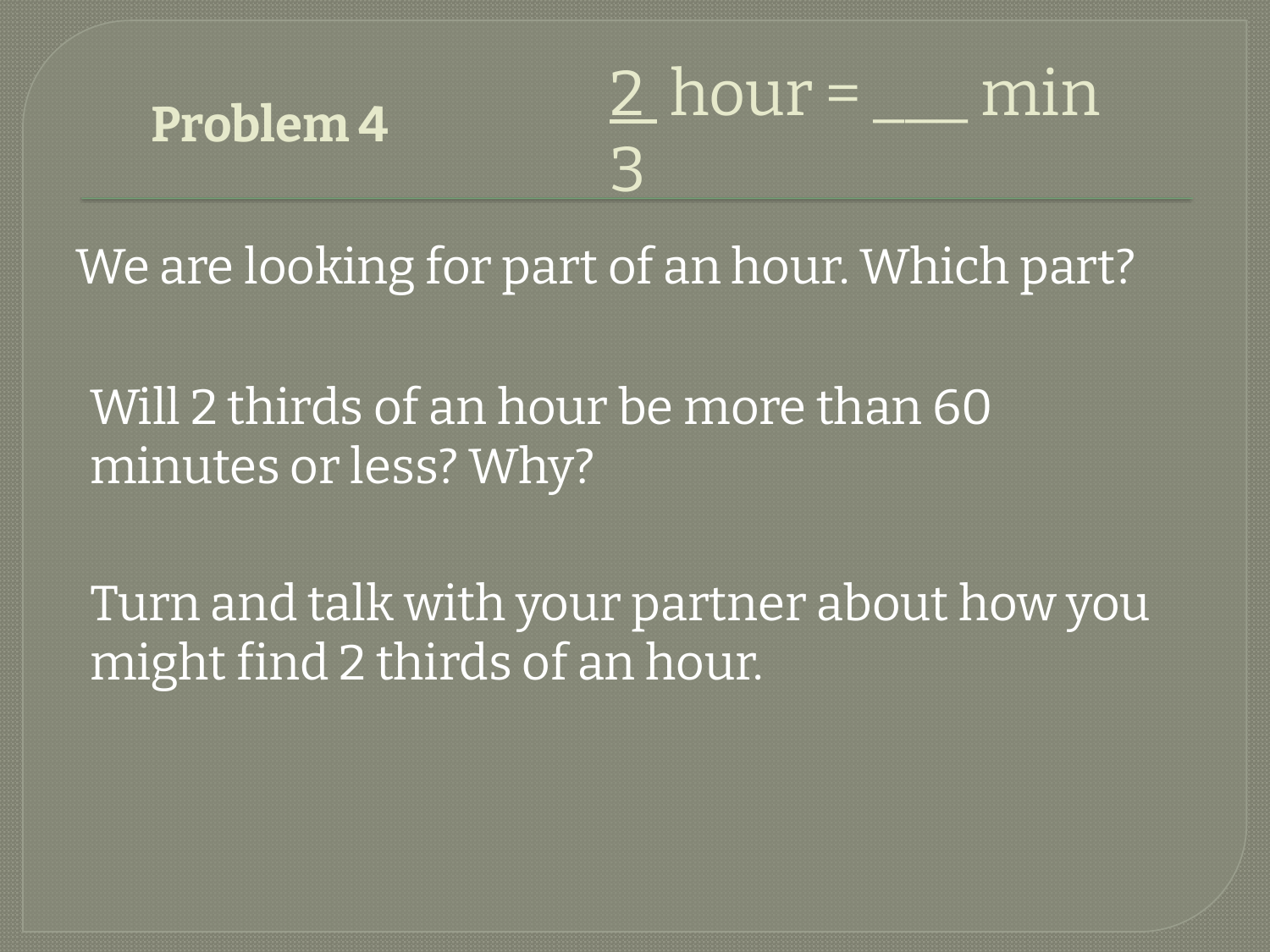

2  hour = ___ min
3
# Problem 4
We are looking for part of an hour. Which part?
Will 2 thirds of an hour be more than 60 minutes or less? Why?
Turn and talk with your partner about how you might find 2 thirds of an hour.